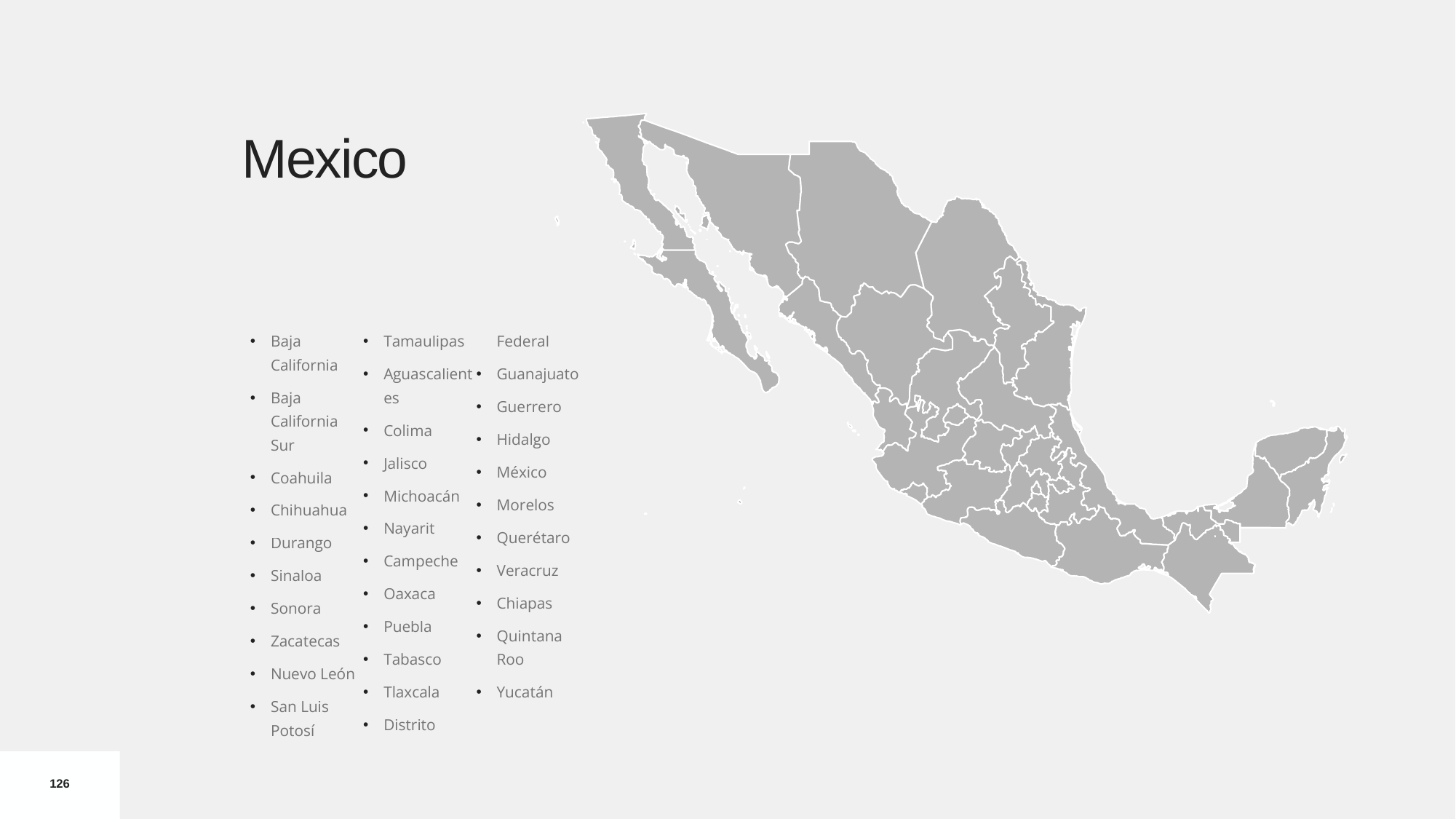

# Mexico

Baja California
Baja California Sur
Coahuila
Chihuahua
Durango
Sinaloa
Sonora
Zacatecas
Nuevo León
San Luis Potosí
Tamaulipas
Aguascalientes
Colima
Jalisco
Michoacán
Nayarit
Campeche
Oaxaca
Puebla
Tabasco
Tlaxcala
Distrito Federal
Guanajuato
Guerrero
Hidalgo
México
Morelos
Querétaro
Veracruz
Chiapas
Quintana Roo
Yucatán